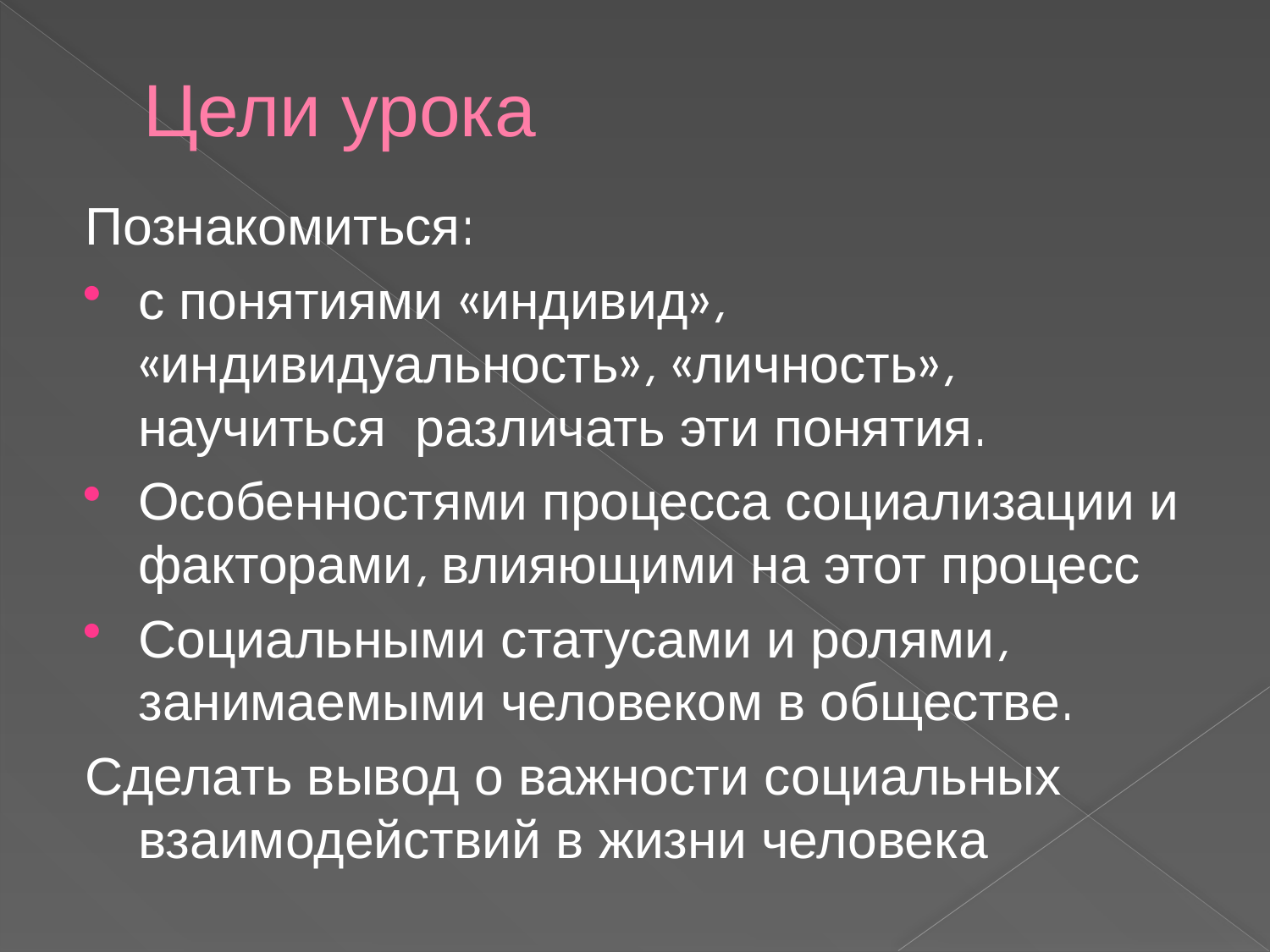

# Цели урока
Познакомиться:
с понятиями «индивид», «индивидуальность», «личность»,  научиться  различать эти понятия.
Особенностями процесса социализации и факторами, влияющими на этот процесс
Социальными статусами и ролями,  занимаемыми человеком в обществе.
Сделать вывод о важности социальных взаимодействий в жизни человека